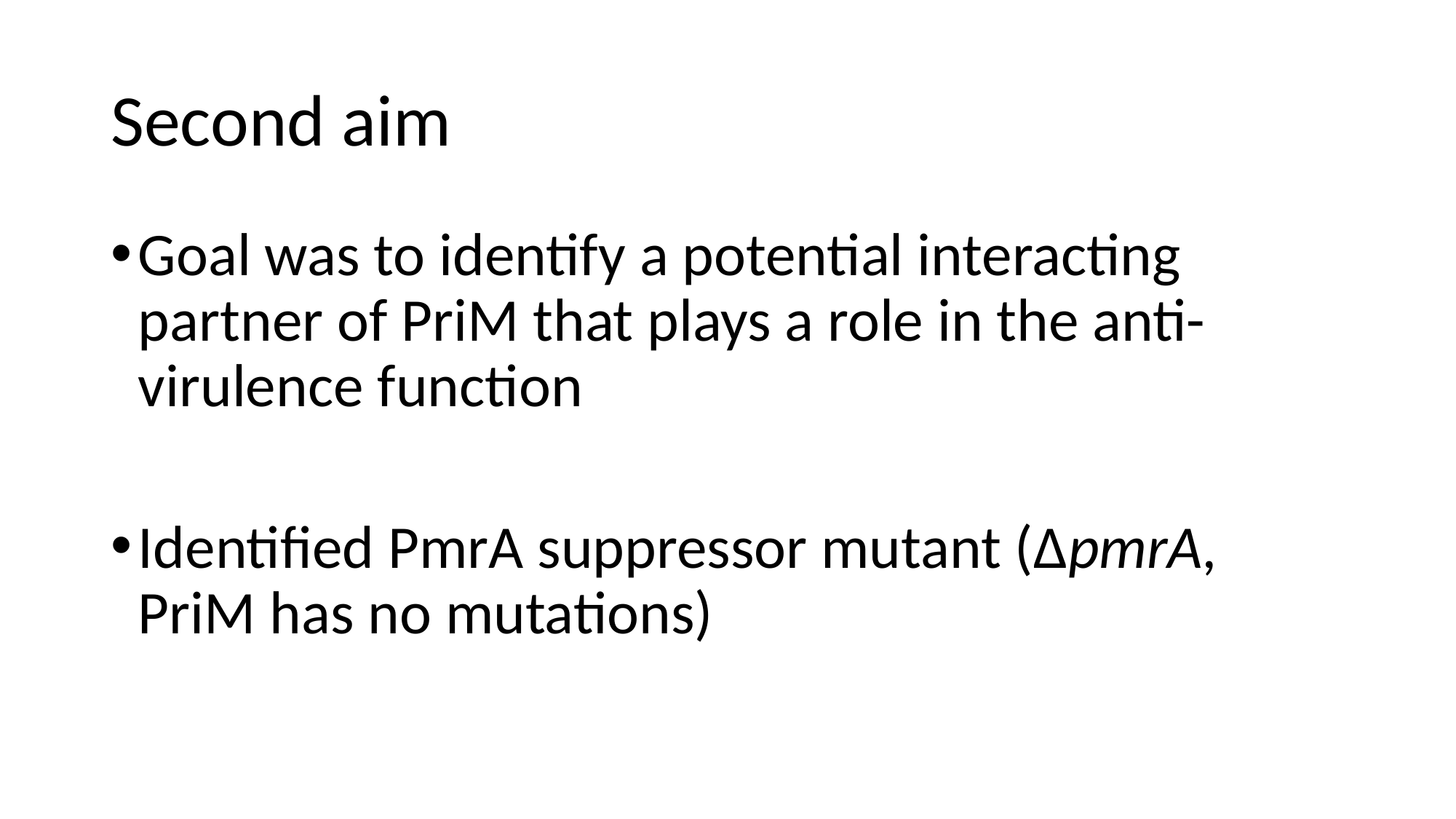

# Second aim
Goal was to identify a potential interacting partner of PriM that plays a role in the anti-virulence function

Identified PmrA suppressor mutant (ΔpmrA, PriM has no mutations)